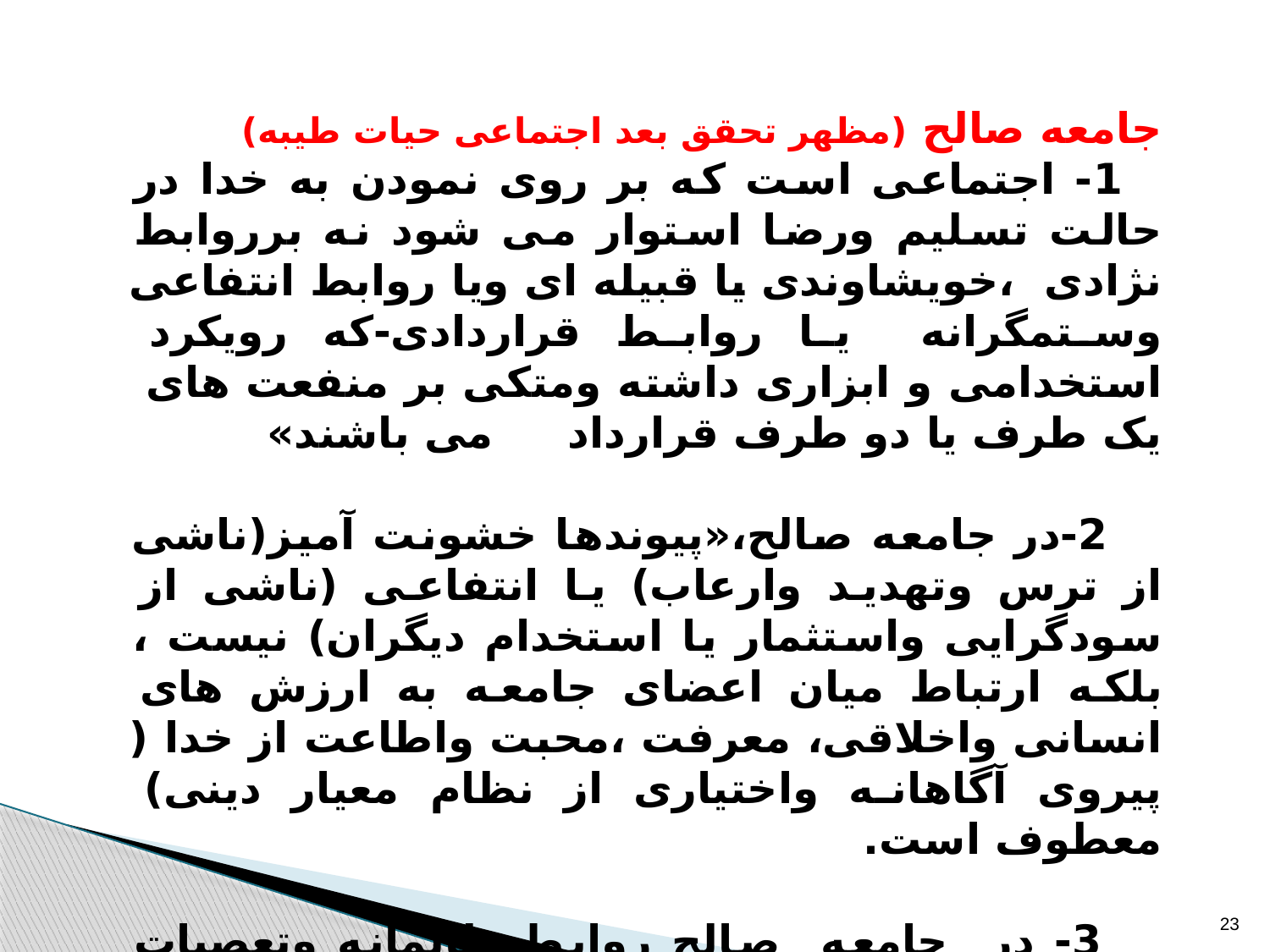

جامعه صالح (مظهر تحقق بعد اجتماعی حیات طیبه)
  1- اجتماعی است که بر روی نمودن به خدا در حالت تسلیم ورضا استوار می شود نه برروابط نژادی  ،خویشاوندی یا قبیله ای ویا روابط انتفاعی وستمگرانه  یا روابط قراردادی-که رویکرد استخدامی و ابزاری داشته ومتکی بر منفعت های  یک طرف یا دو طرف قرارداد     می باشند»

   2-در جامعه صالح،«پیوندها خشونت آمیز(ناشی از ترس وتهدید وارعاب) یا انتفاعی (ناشی از سودگرایی واستثمار یا استخدام دیگران) نیست ، بلکه ارتباط میان اعضای جامعه به ارزش های انسانی واخلاقی، معرفت ،محبت واطاعت از خدا ( پیروی آگاهانه واختیاری از نظام معیار دینی) معطوف است.

   3- در  جامعه  صالح روابط ظالمانه وتعصبات نژادپرستانه طرد
می شود  وبرتوحید به عنوان اساس تکوین وگسترش روابط اجتماعی تاکید می گردد.
23